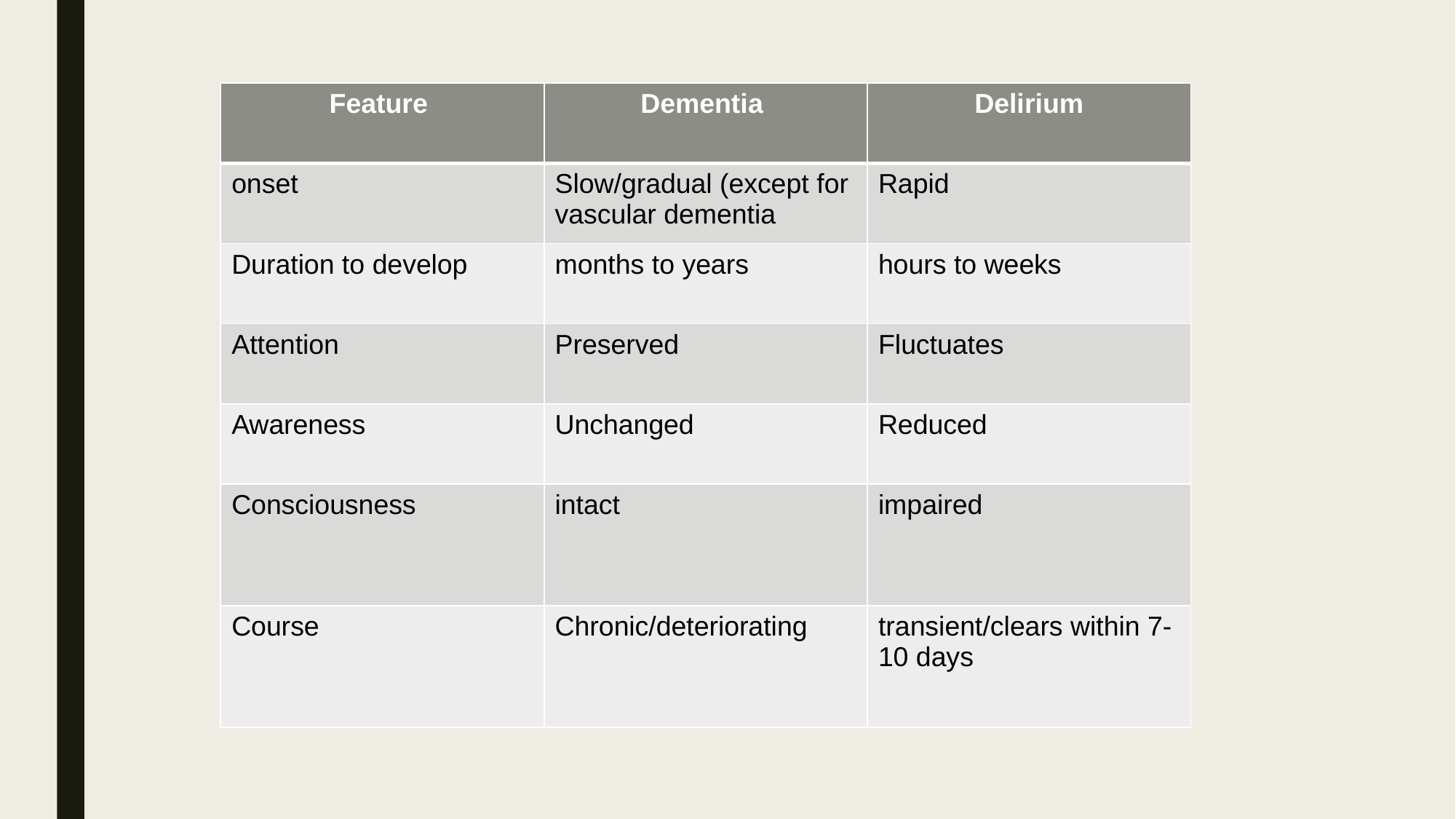

| Feature | Dementia | Delirium |
| --- | --- | --- |
| onset | Slow/gradual (except for vascular dementia | Rapid |
| Duration to develop | months to years | hours to weeks |
| Attention | Preserved | Fluctuates |
| Awareness | Unchanged | Reduced |
| Consciousness | intact | impaired |
| Course | Chronic/deteriorating | transient/clears within 7-10 days |